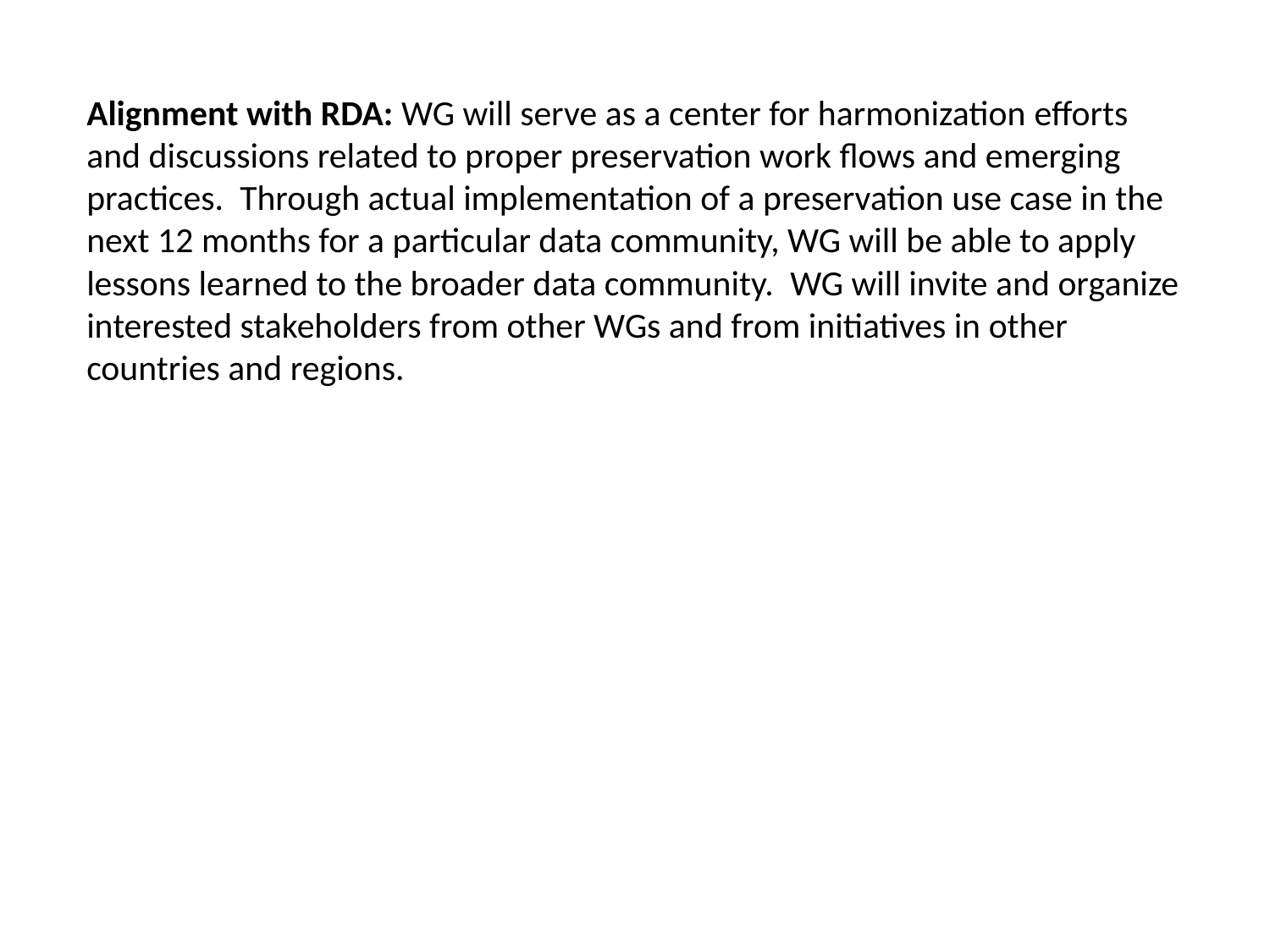

Alignment with RDA: WG will serve as a center for harmonization efforts and discussions related to proper preservation work flows and emerging practices.  Through actual implementation of a preservation use case in the next 12 months for a particular data community, WG will be able to apply lessons learned to the broader data community.  WG will invite and organize interested stakeholders from other WGs and from initiatives in other countries and regions.